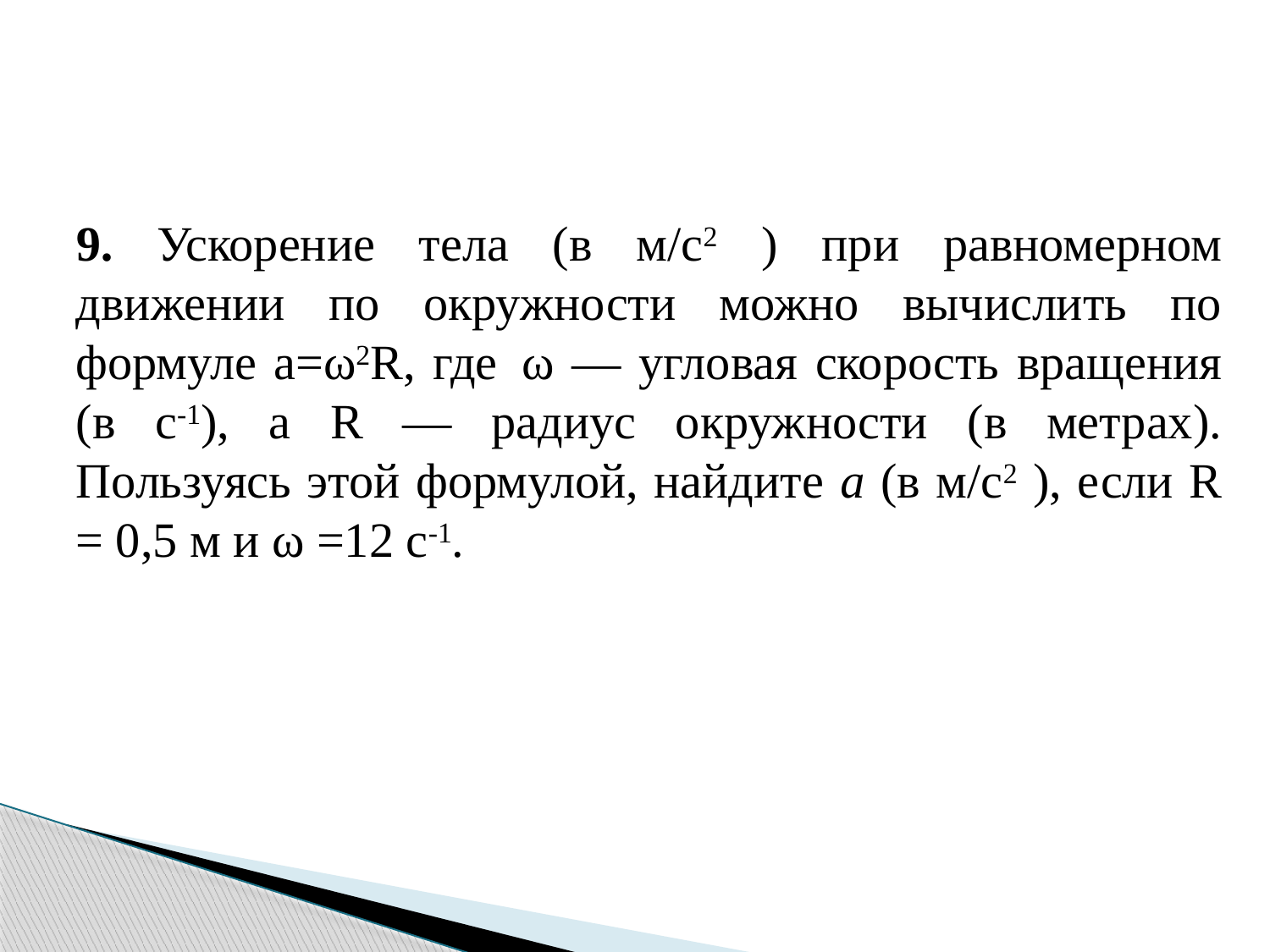

#
9. Ускорение тела (в м/с2 ) при равномерном движении по окружности можно вычислить по формуле a=ω2R, где  ω — угловая скорость вращения (в с-1), а R — радиус окружности (в метрах). Пользуясь этой формулой, найдите a (в м/с2 ), если R = 0,5 м и ω =12 с-1.